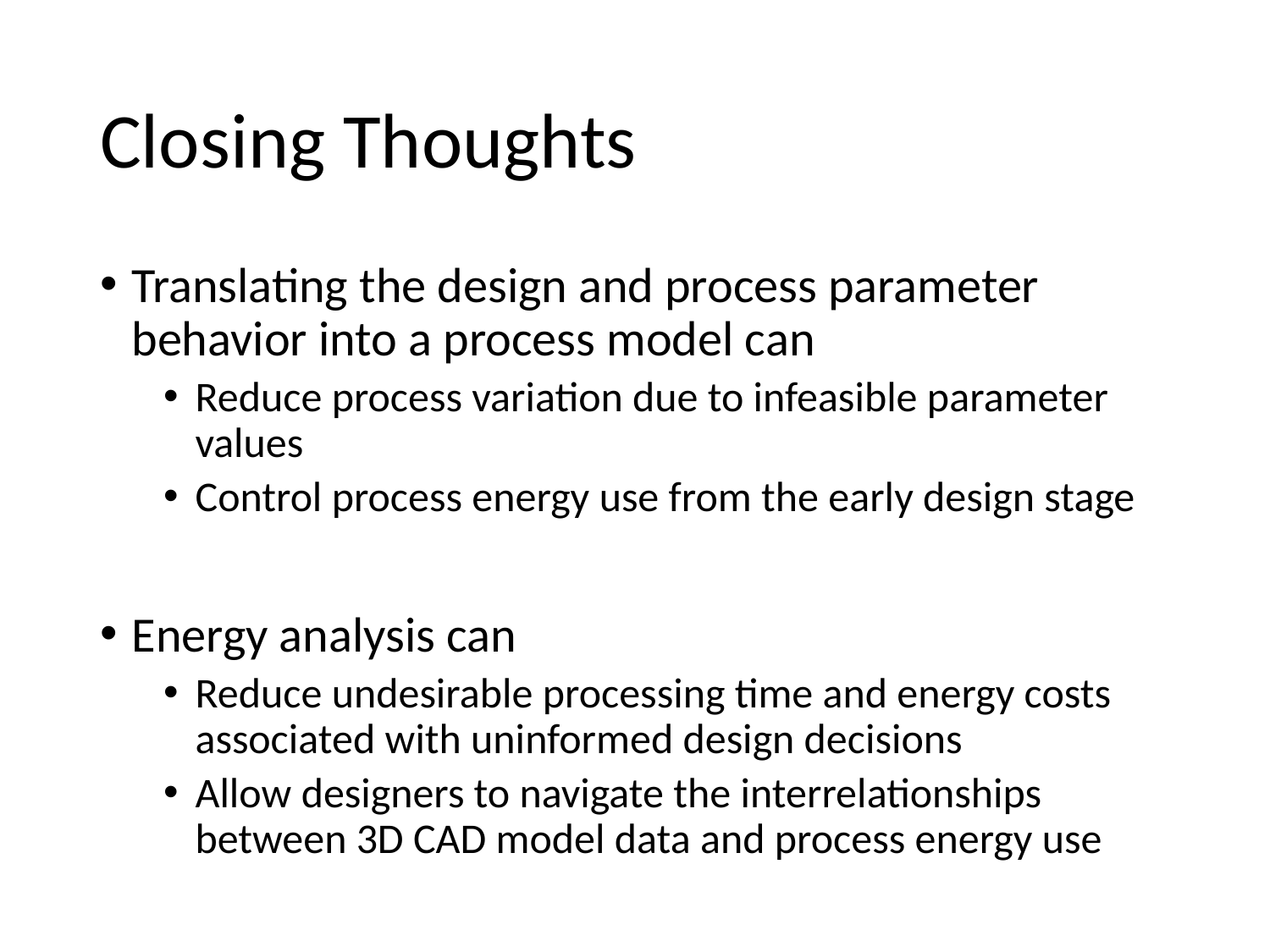

# Closing Thoughts
Translating the design and process parameter behavior into a process model can
Reduce process variation due to infeasible parameter values
Control process energy use from the early design stage

Energy analysis can
Reduce undesirable processing time and energy costs associated with uninformed design decisions
Allow designers to navigate the interrelationships between 3D CAD model data and process energy use